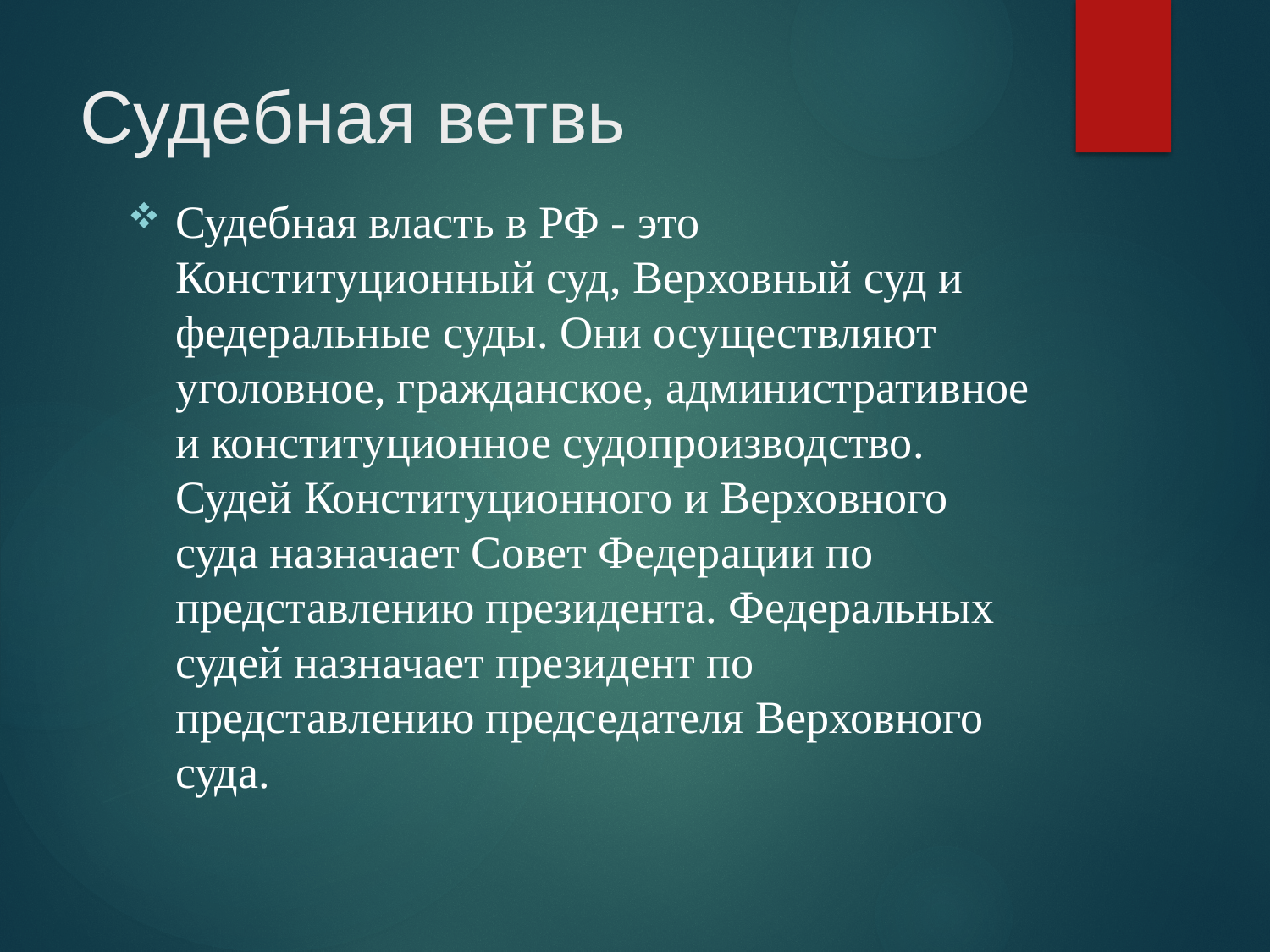

# Судебная ветвь
Судебная власть в РФ - это Конституционный суд, Верховный суд и федеральные суды. Они осуществляют уголовное, гражданское, административное и конституционное судопроизводство. Судей Конституционного и Верховного суда назначает Совет Федерации по представлению президента. Федеральных судей назначает президент по представлению председателя Верховного суда.